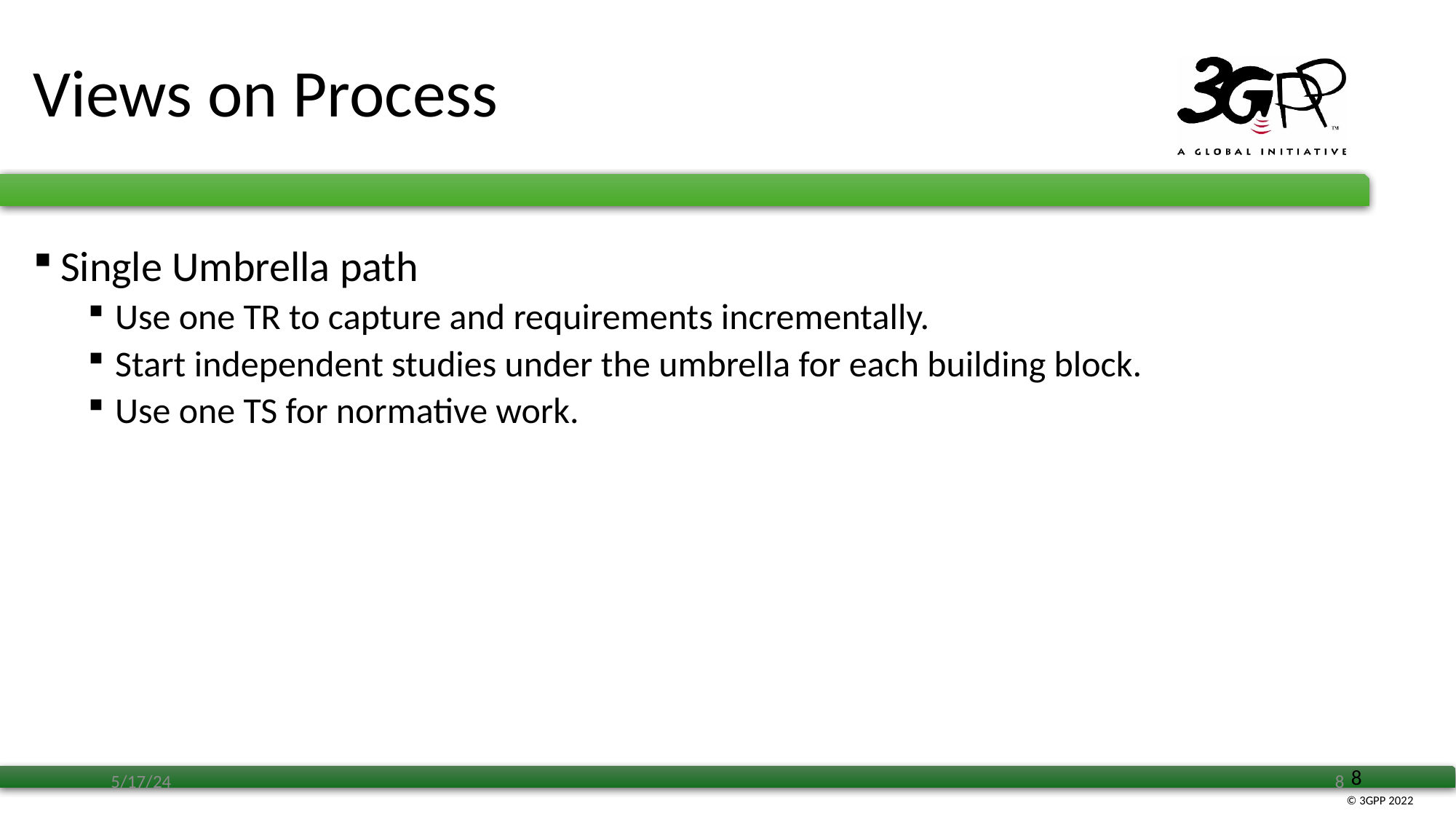

# Views on Process
Single Umbrella path
Use one TR to capture and requirements incrementally.
Start independent studies under the umbrella for each building block.
Use one TS for normative work.
5/17/24
8